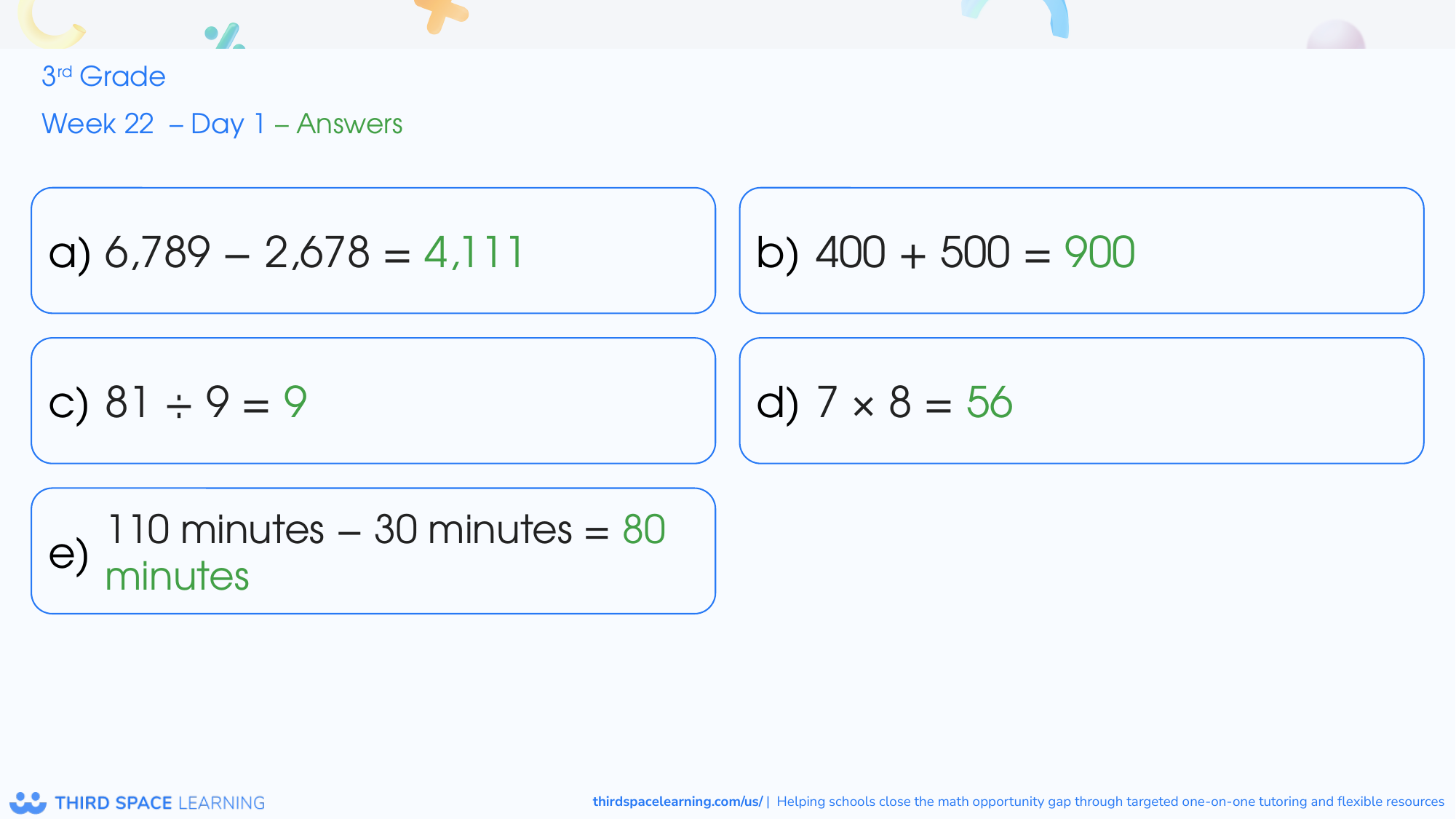

3rd Grade
Week 22  – Day 1 – Answers
6,789 − 2,678 = 4,111
400 + 500 = 900
81 ÷ 9 = 9
7 × 8 = 56
110 minutes − 30 minutes = 80 minutes